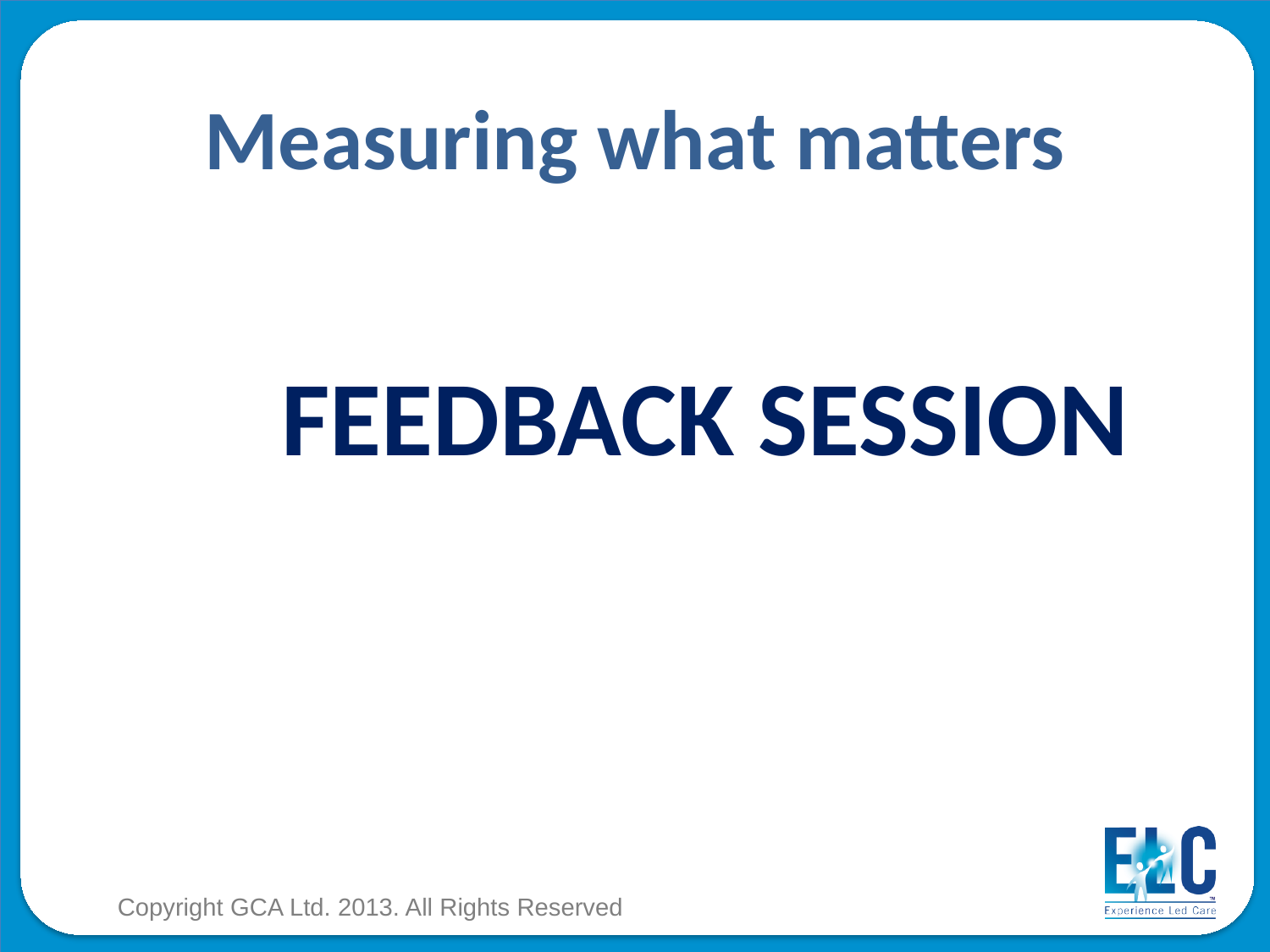

# Measuring what matters

FEEDBACK SESSION

Copyright GCA Ltd. 2013. All Rights Reserved